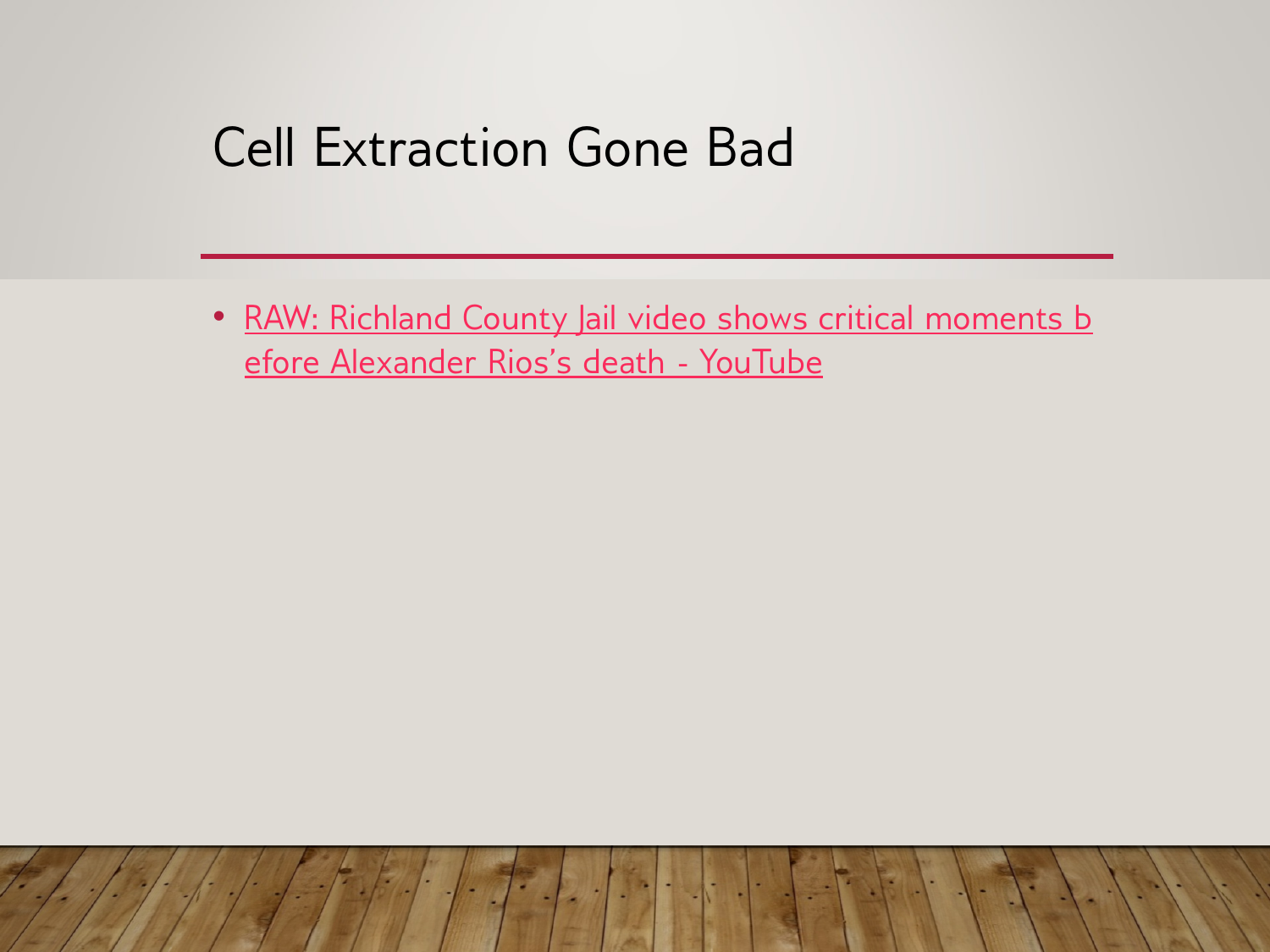

# Cell Extraction Gone Bad
RAW: Richland County Jail video shows critical moments before Alexander Rios’s death - YouTube